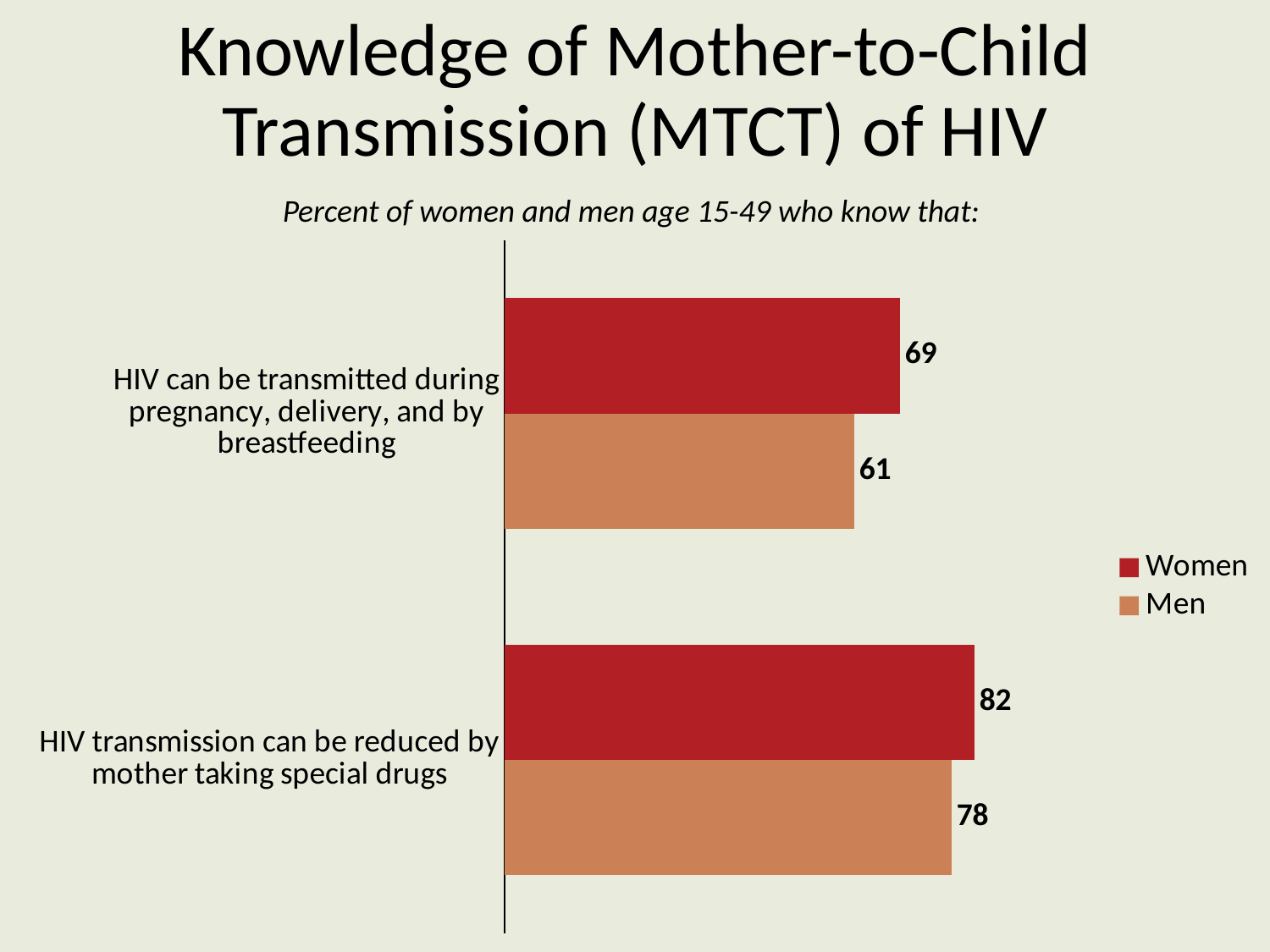

# Knowledge of Mother-to-Child Transmission (MTCT) of HIV
Percent of women and men age 15-49 who know that:

### Chart

| Category | Men | Women |
|---|---|---|
| HIV transmission can be reduced by mother taking special drugs | 78.0 | 82.0 |
| HIV can be transmitted during pregnancy, delivery, and by breastfeeding | 61.0 | 69.0 |